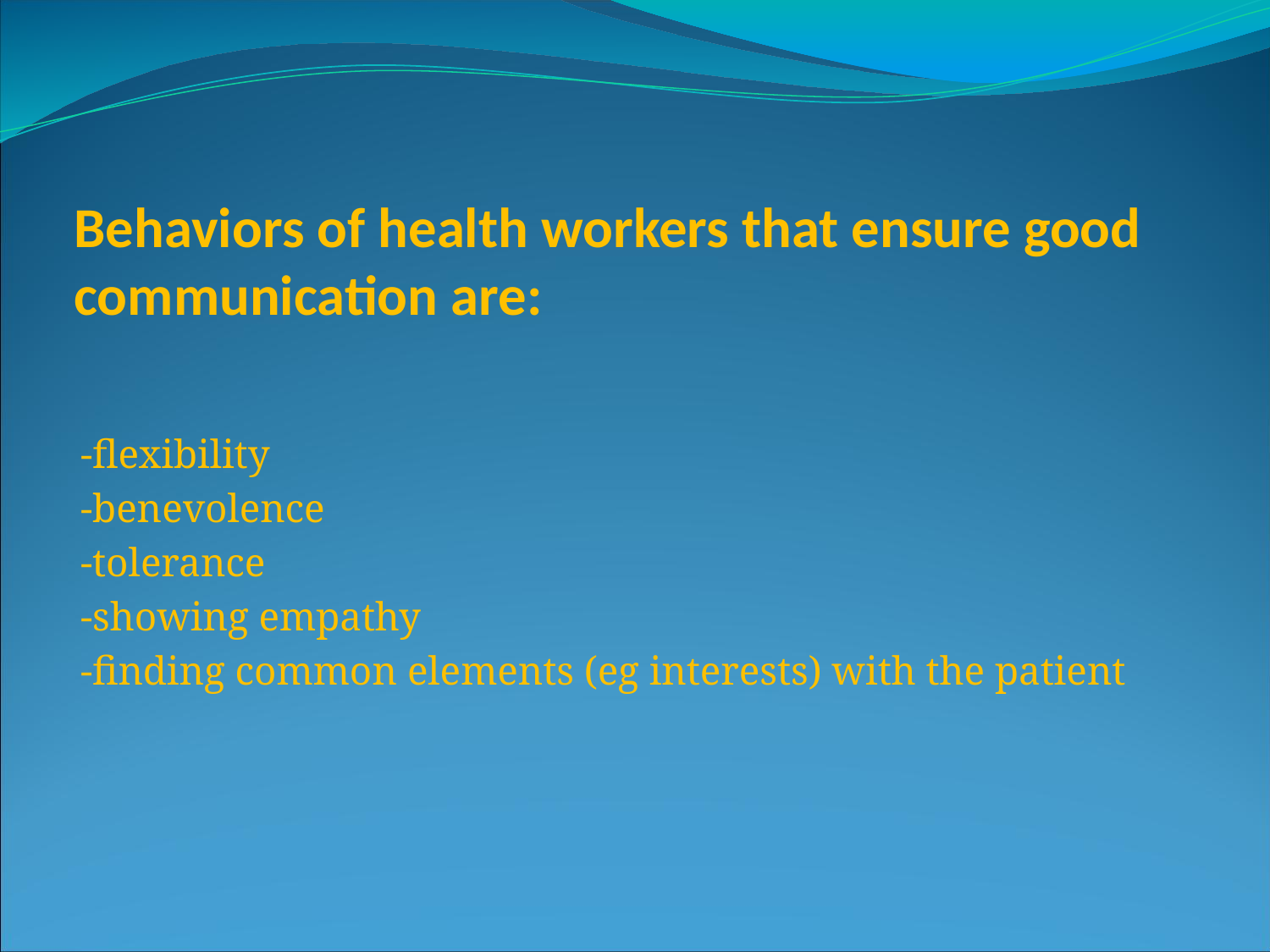

Behaviors of health workers that ensure good communication are:
-flexibility
-benevolence
-tolerance
-showing empathy
-finding common elements (eg interests) with the patient